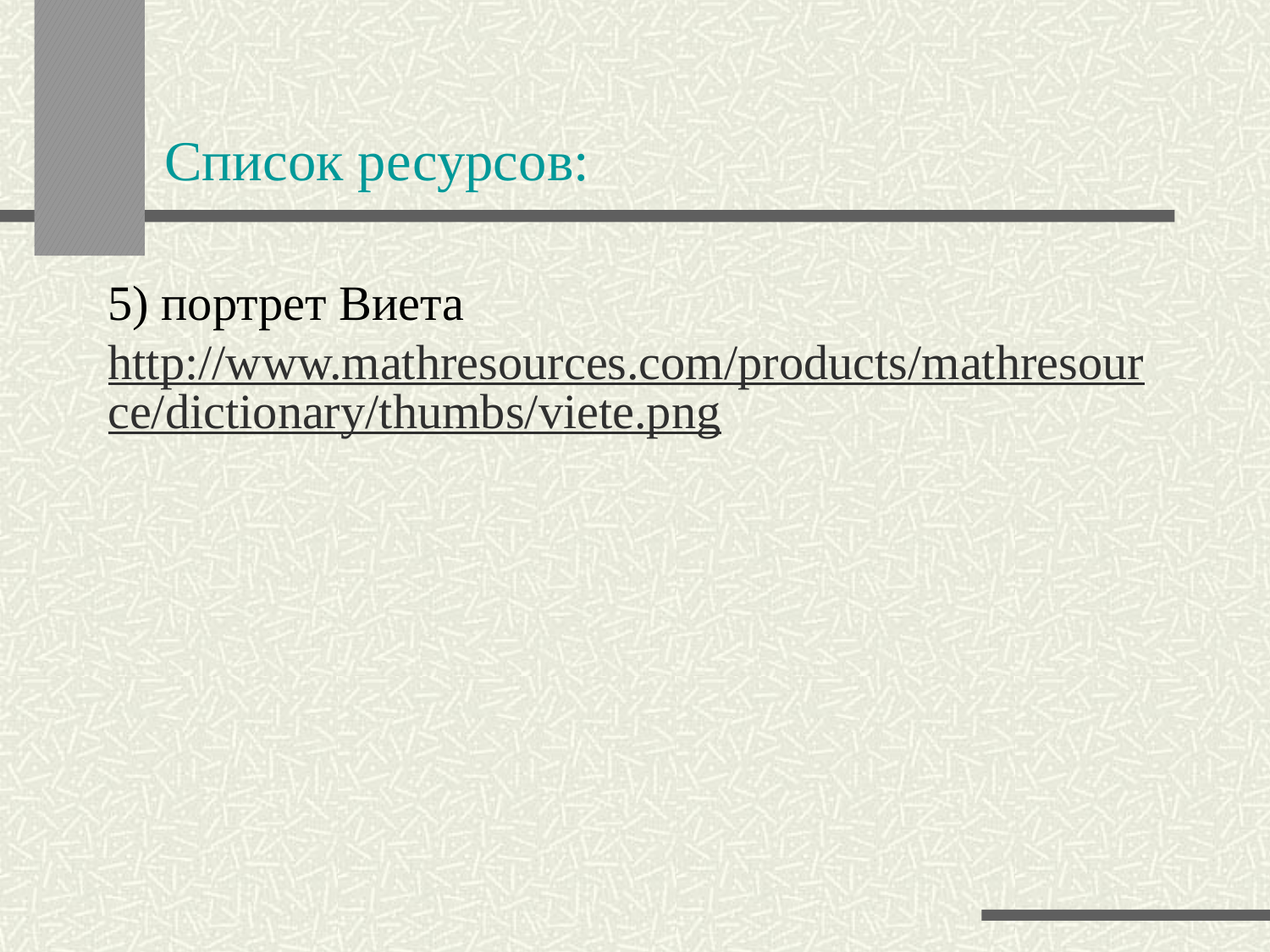

# Список ресурсов:
5) портрет Виета http://www.mathresources.com/products/mathresource/dictionary/thumbs/viete.png